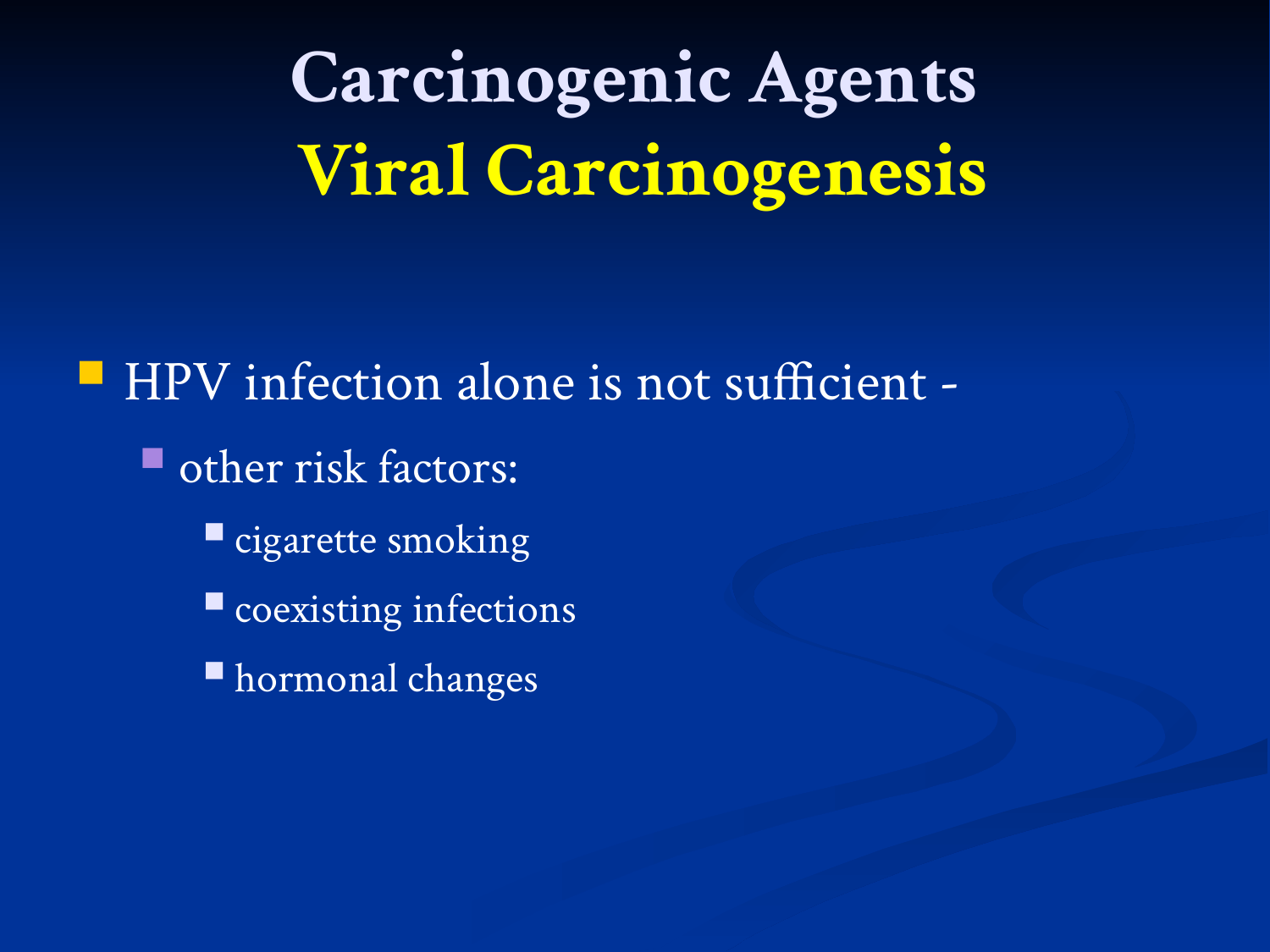

# Carcinogenic Agents Viral Carcinogenesis
HPV infection alone is not sufficient -
other risk factors:
cigarette smoking
coexisting infections
hormonal changes